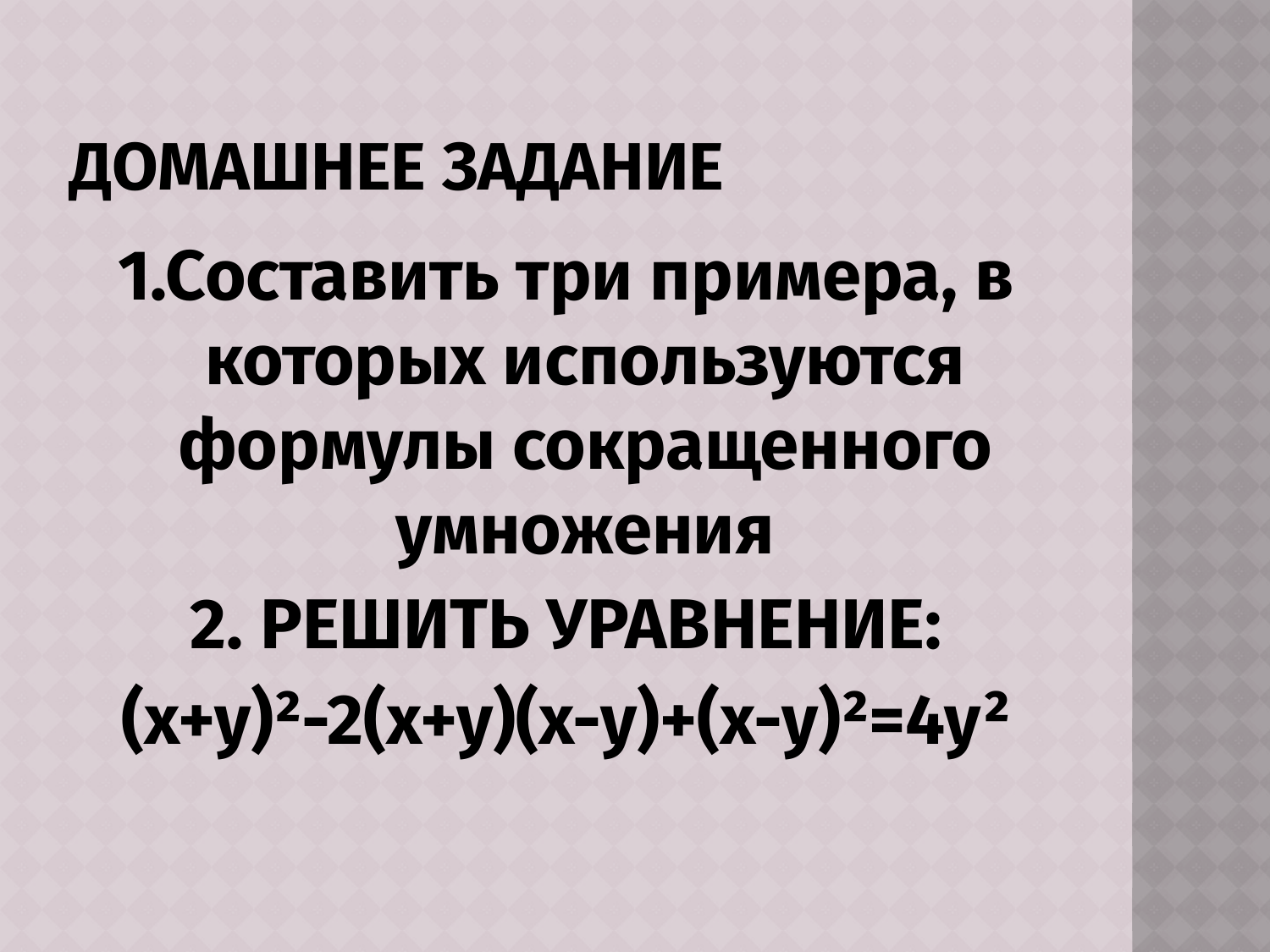

# Домашнее задание
1.Составить три примера, в которых используются формулы сокращенного умножения
2. РЕШИТЬ УРАВНЕНИЕ:
(x+y)²-2(x+y)(x-y)+(x-y)²=4y²